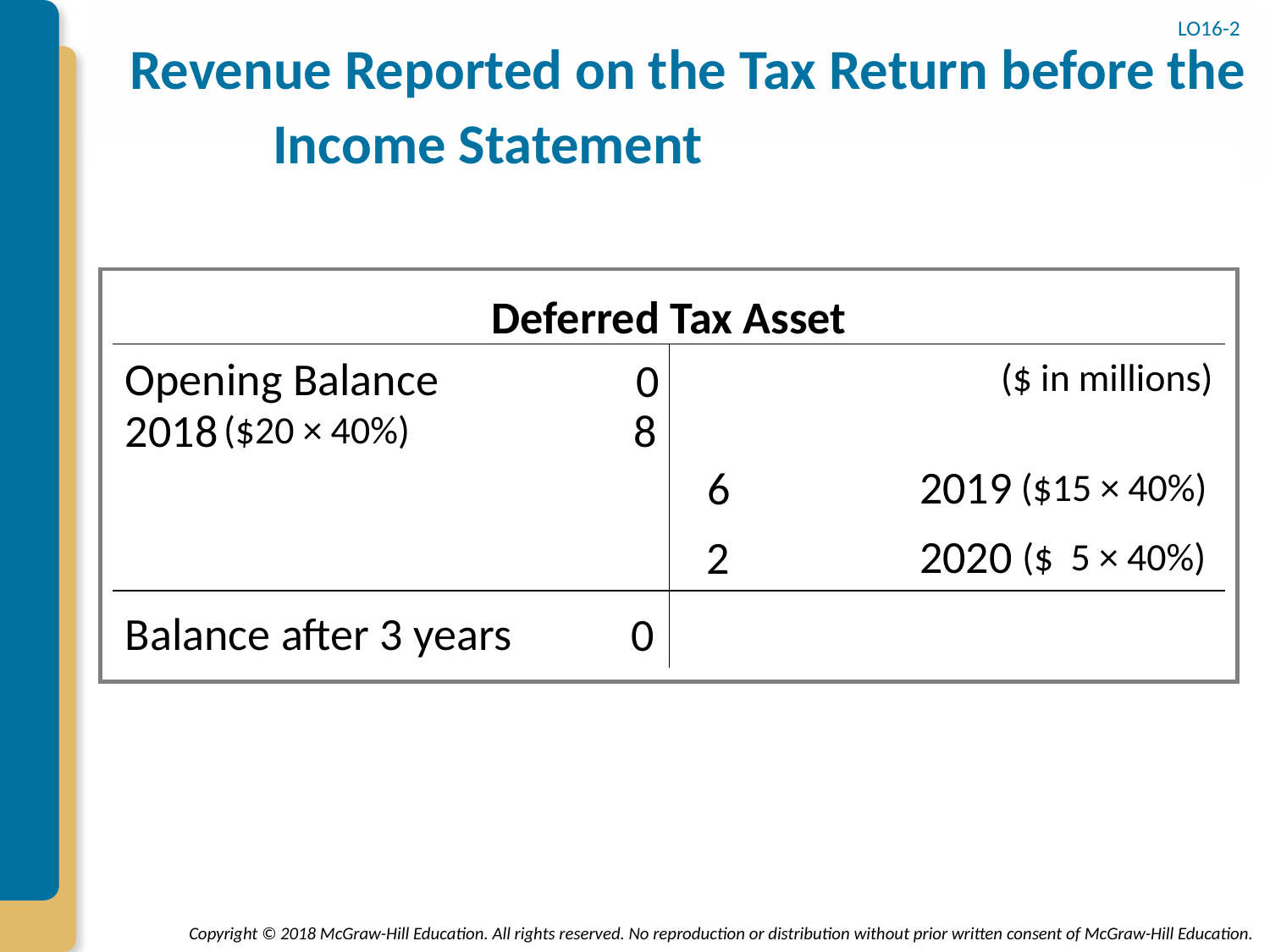

# Revenue Reported on the Tax Return before the Income Statement
LO16-2

Deferred Tax Asset
Opening Balance
0
($ in millions)
2018
8
($20 × 40%)
6
2019
($15 × 40%)
2
2020
($  5 × 40%)
Balance after 3 years
0